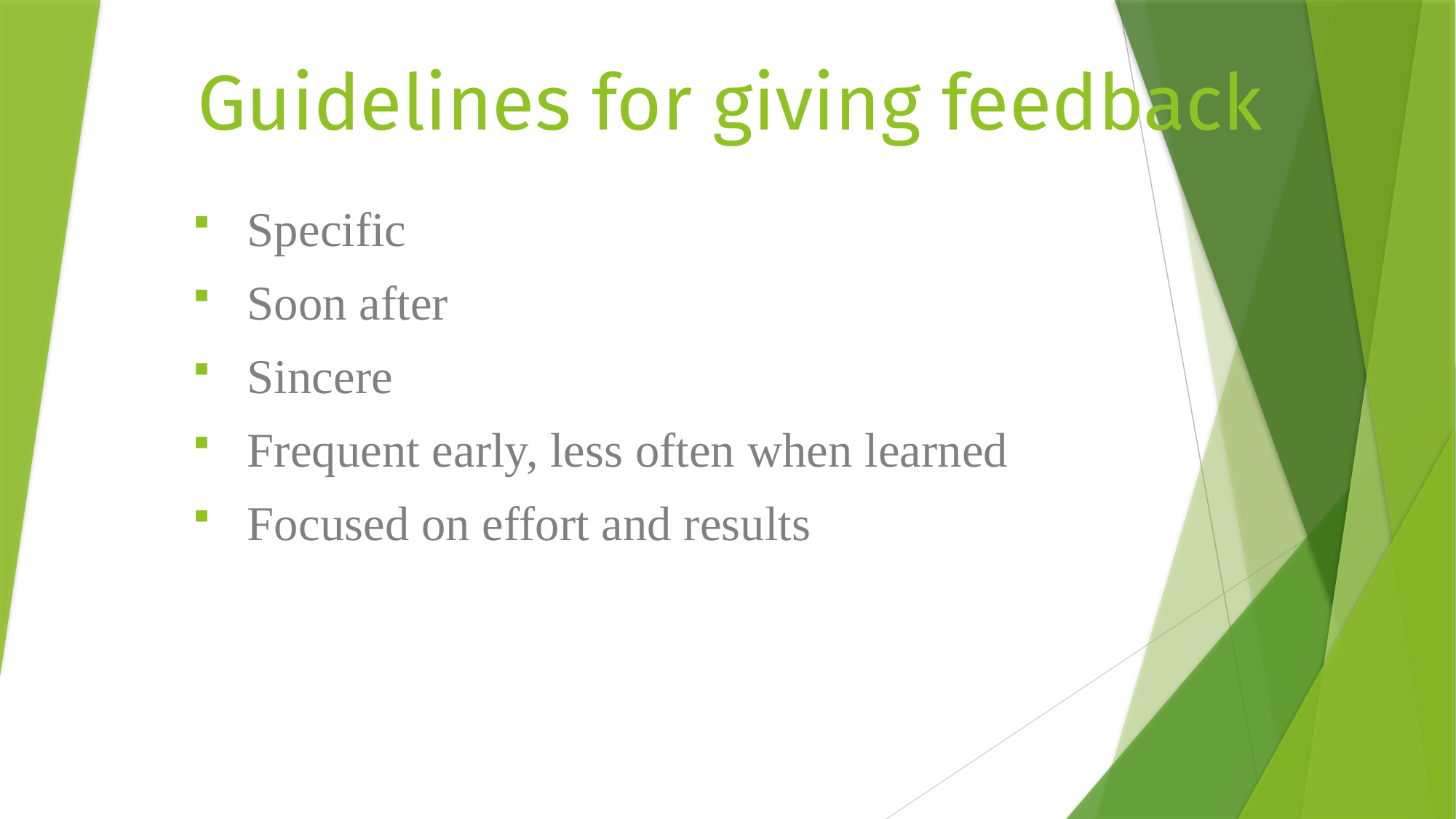

# Guidelines for giving feedback
Specific
Soon after
Sincere
Frequent early, less often when learned
Focused on effort and results